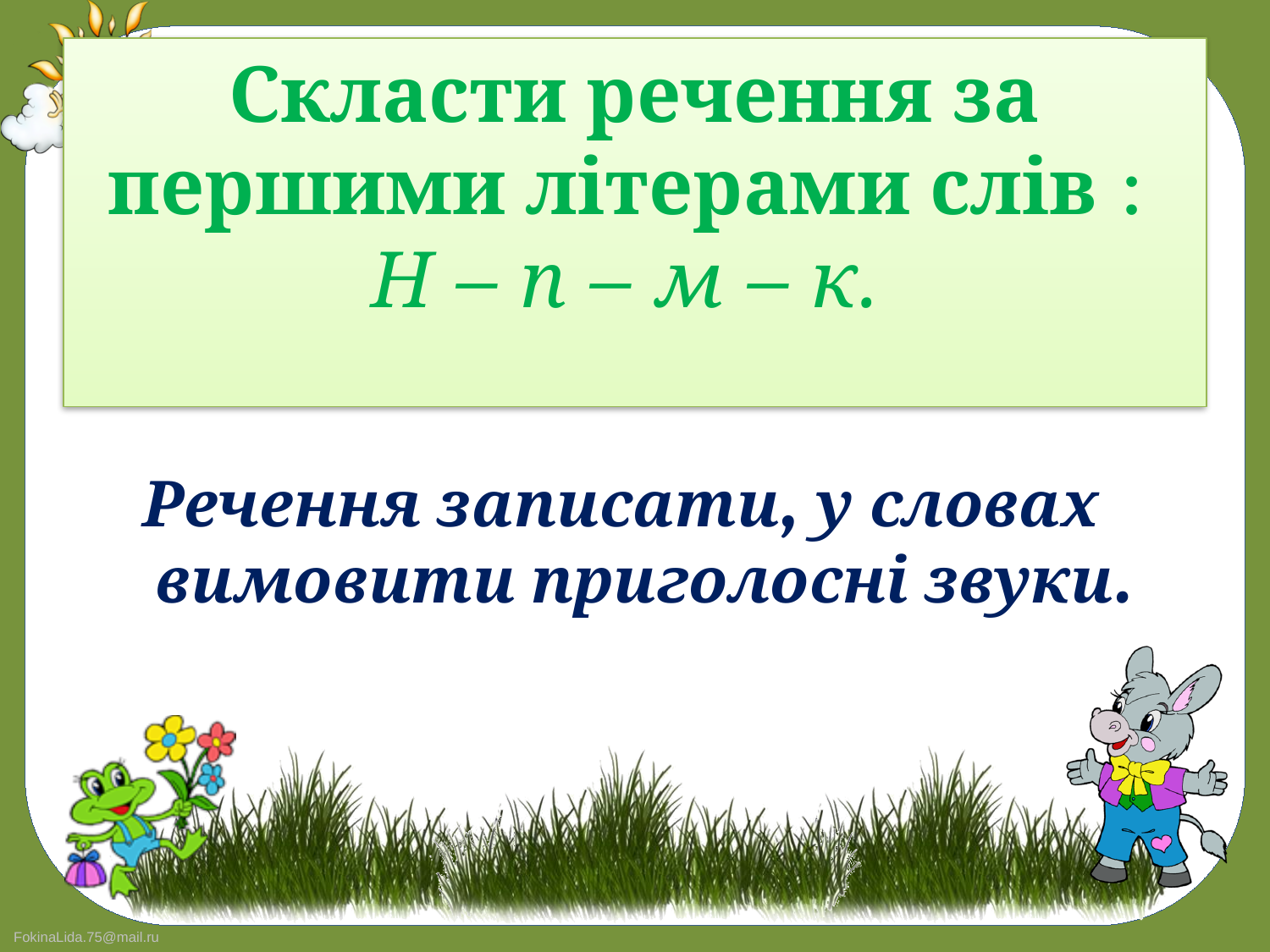

# Скласти речення за першими літерами слів : Н – п – м – к.

Речення записати, у словах вимовити приголосні звуки.